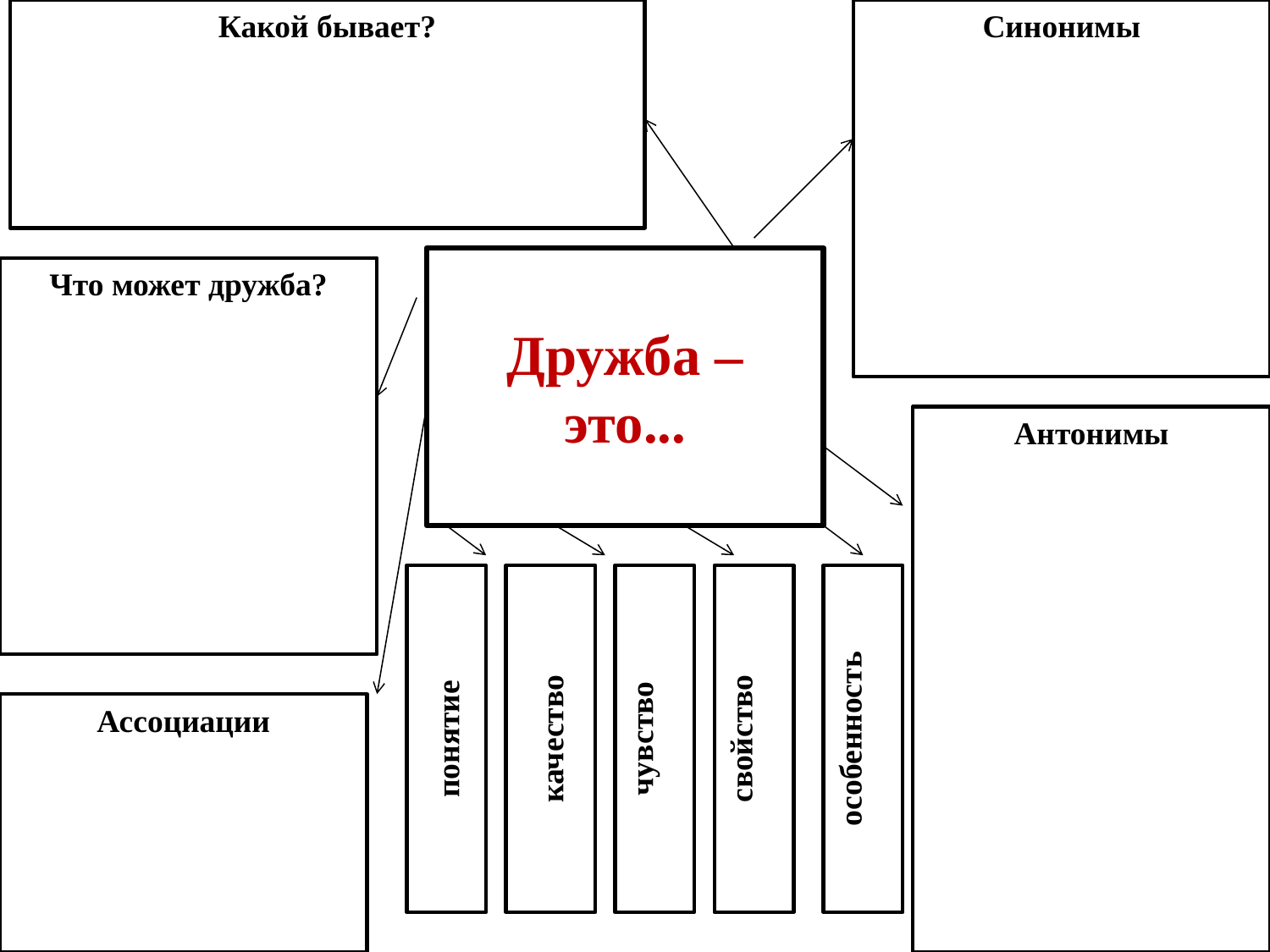

Какой бывает?
Синонимы
Дружба – это...
Что может дружба?
Антонимы

понятие
качество
чувство
свойство
особенность
Ассоциации